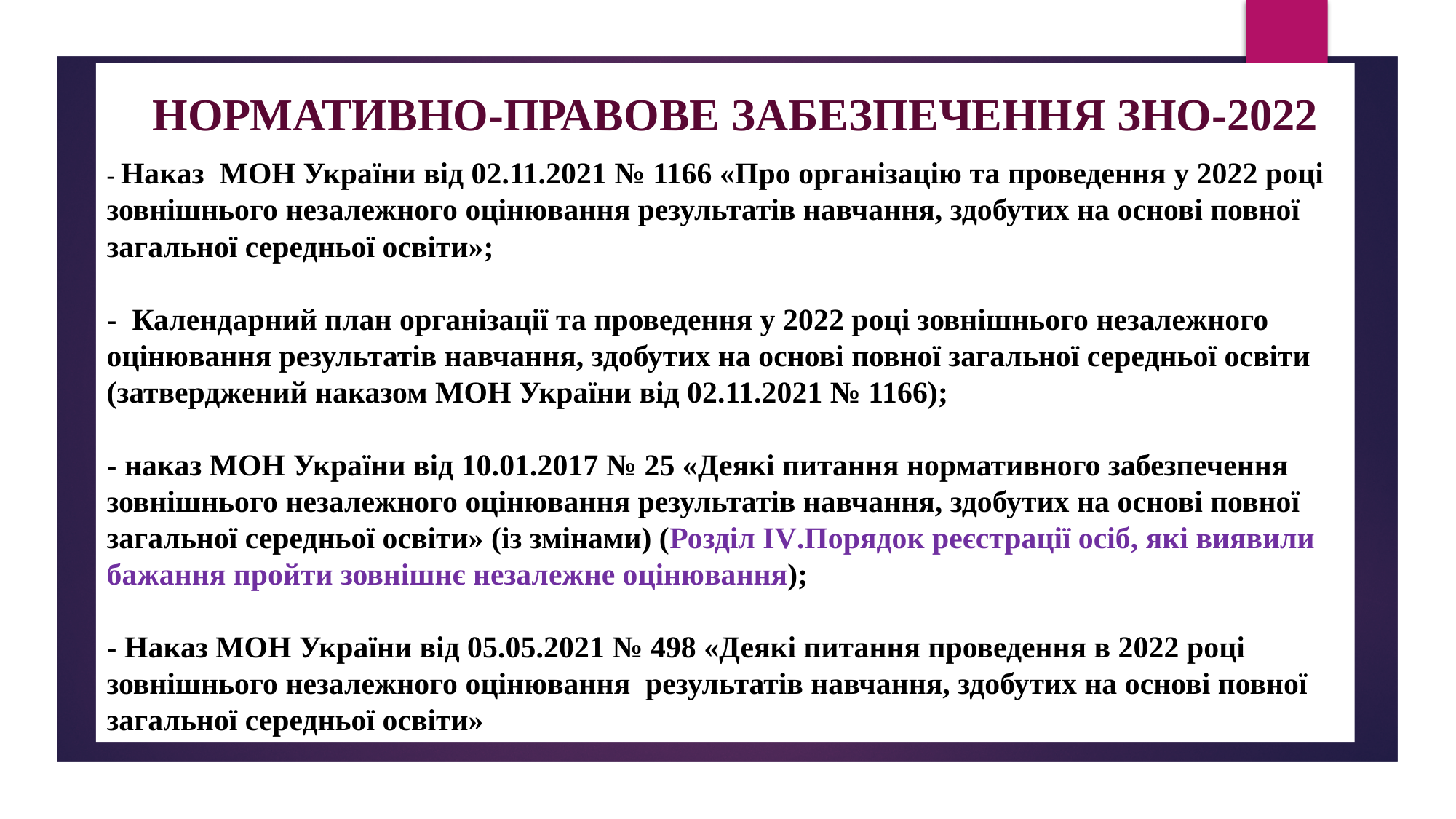

# - Наказ  МОН України від 02.11.2021 № 1166 «Про організацію та проведення у 2022 році зовнішнього незалежного оцінювання результатів навчання, здобутих на основі повної загальної середньої освіти»; -  Календарний план організації та проведення у 2022 році зовнішнього незалежного оцінювання результатів навчання, здобутих на основі повної загальної середньої освіти (затверджений наказом МОН України від 02.11.2021 № 1166); - наказ МОН України від 10.01.2017 № 25 «Деякі питання нормативного забезпечення зовнішнього незалежного оцінювання результатів навчання, здобутих на основі повної загальної середньої освіти» (із змінами) (Розділ ІV.Порядок реєстрації осіб, які виявили бажання пройти зовнішнє незалежне оцінювання); - Наказ МОН України від 05.05.2021 № 498 «Деякі питання проведення в 2022 році зовнішнього незалежного оцінювання  результатів навчання, здобутих на основі повної загальної середньої освіти»
Нормативно-правове забезпечення ЗНО-2022